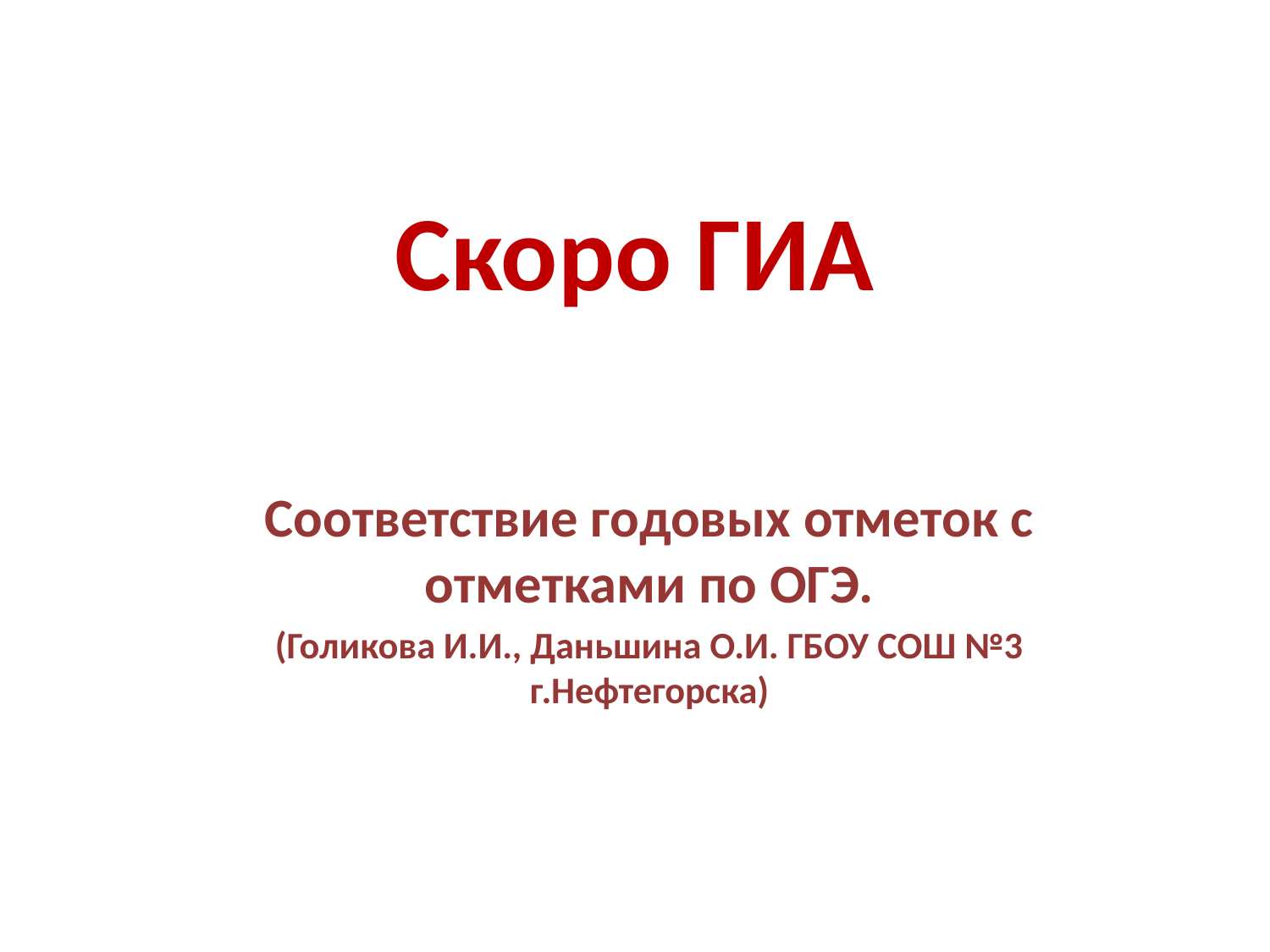

# Скоро ГИА
Соответствие годовых отметок с отметками по ОГЭ.
(Голикова И.И., Даньшина О.И. ГБОУ СОШ №3 г.Нефтегорска)